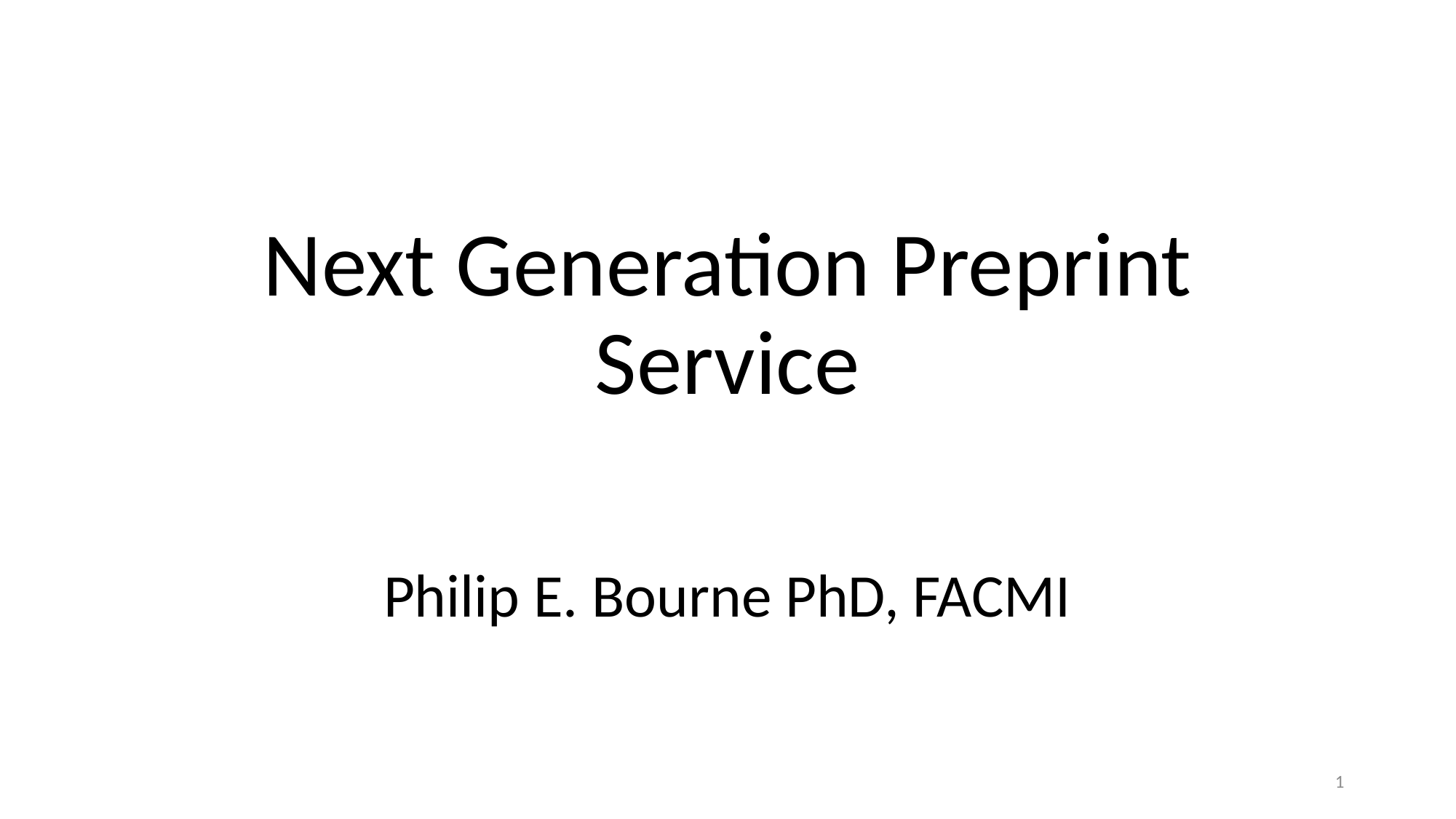

# Next Generation Preprint Service
Philip E. Bourne PhD, FACMI
1